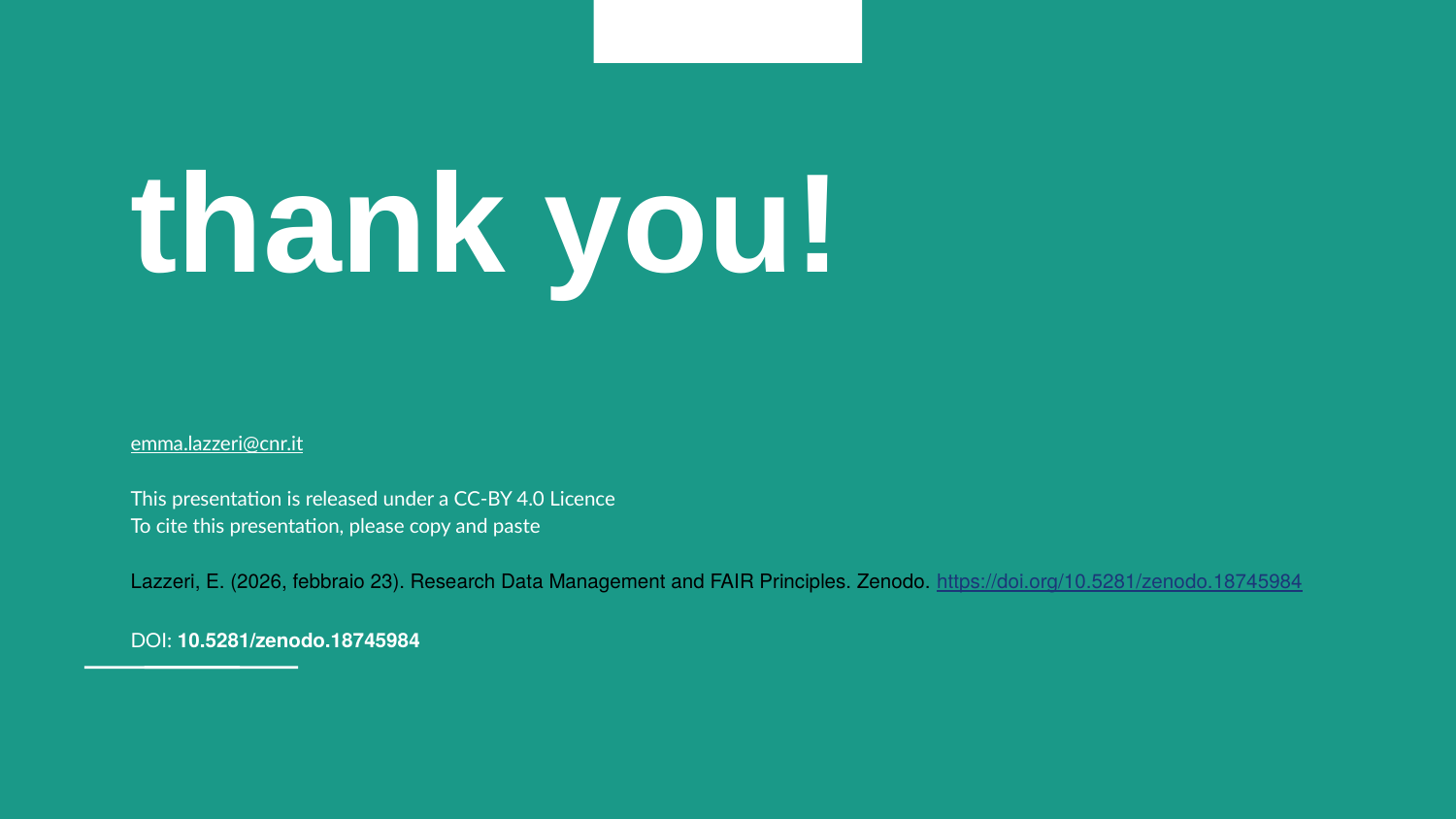

10.5281/zenodo.18745984

# thank you!

emma.lazzeri@cnr.it

This presentation is released under a CC-BY 4.0 Licence
To cite this presentation, please copy and paste

Lazzeri, E. (2026, febbraio 23). Research Data Management and FAIR Principles. Zenodo. https://doi.org/10.5281/zenodo.18745984

DOI: 10.5281/zenodo.18745984